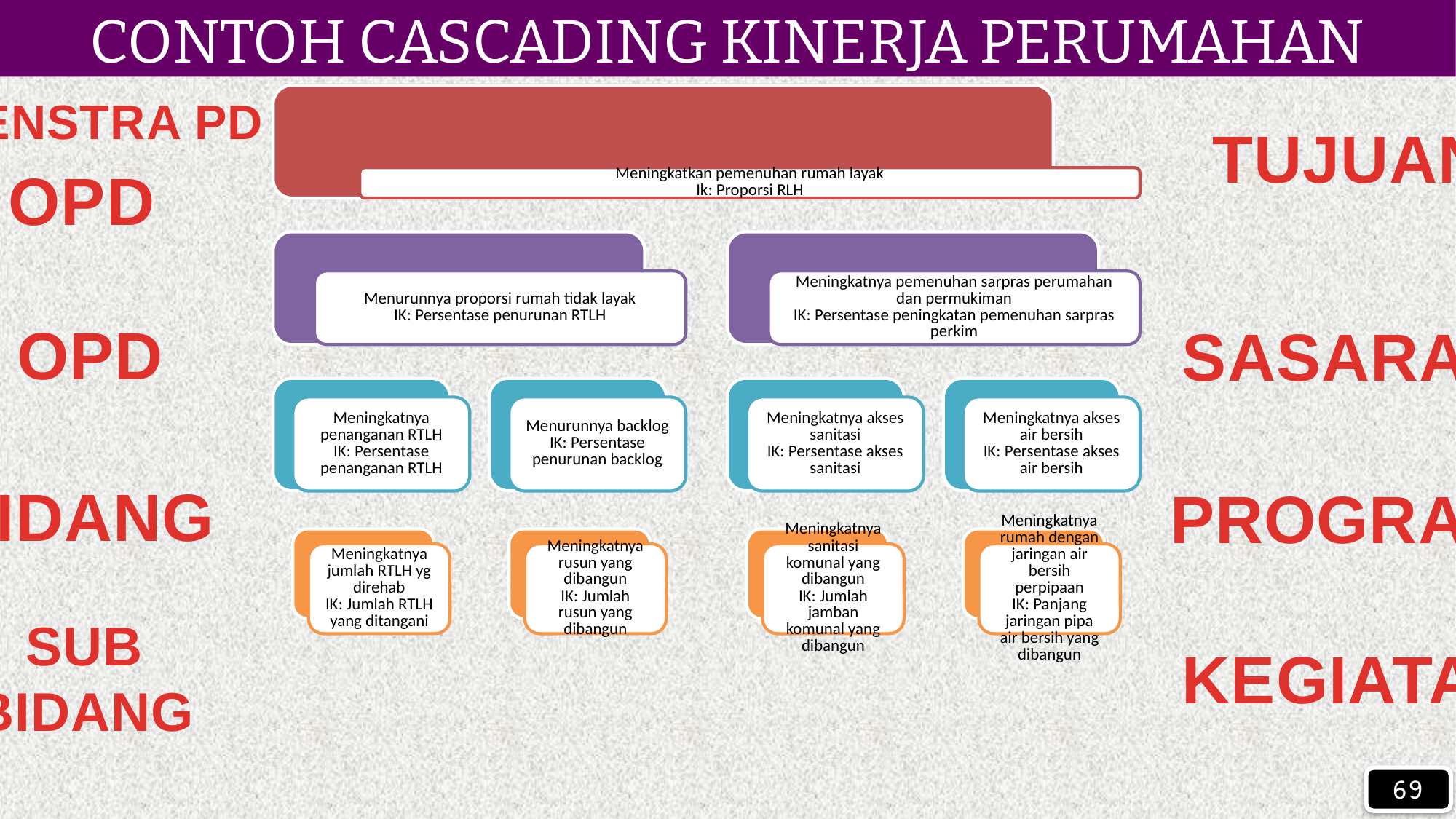

CONTOH CASCADING KINERJA PERUMAHAN
RENSTRA PD
Meningkatkan pemenuhan rumah layak
Ik: Proporsi RLH
Menurunnya proporsi rumah tidak layak
IK: Persentase penurunan RTLH
Meningkatnya penanganan RTLH
IK: Persentase penanganan RTLH
Menurunnya backlog
IK: Persentase penurunan backlog
Meningkatnya pemenuhan sarpras perumahan dan permukiman
IK: Persentase peningkatan pemenuhan sarpras perkim
Meningkatnya akses sanitasi
IK: Persentase akses sanitasi
Meningkatnya jumlah RTLH yg direhab
IK: Jumlah RTLH yang ditangani
Meningkatnya rusun yang dibangun
IK: Jumlah rusun yang dibangun
Meningkatnya akses air bersih
IK: Persentase akses air bersih
Meningkatnya sanitasi komunal yang dibangun
IK: Jumlah jamban komunal yang dibangun
Meningkatnya rumah dengan jaringan air bersih perpipaan
IK: Panjang jaringan pipa air bersih yang dibangun
TUJUAN
OPD
OPD
SASARAN
BIDANG
PROGRAM
SUB
BIDANG
KEGIATAN
69